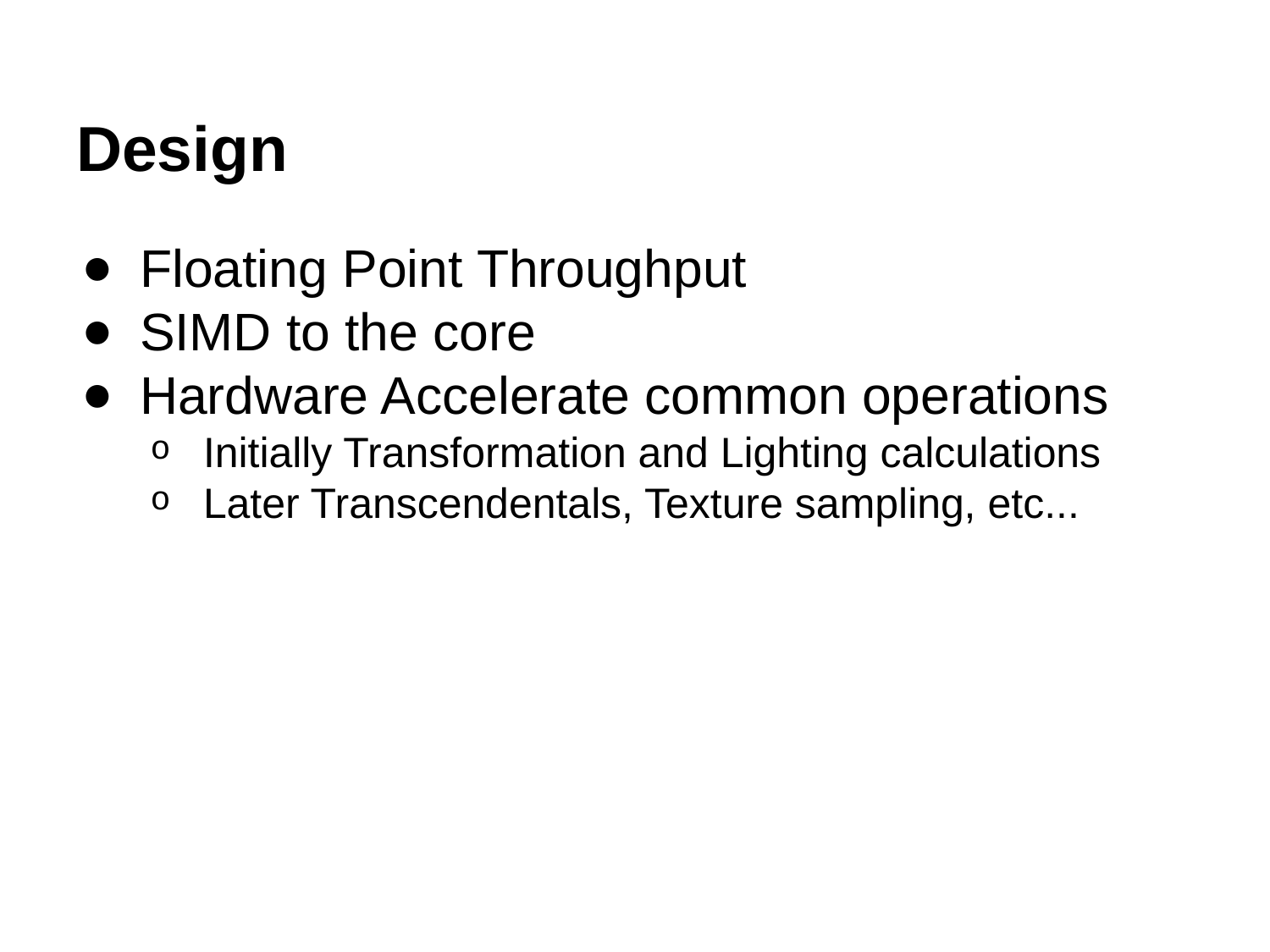

# Design
Floating Point Throughput
SIMD to the core
Hardware Accelerate common operations
Initially Transformation and Lighting calculations
Later Transcendentals, Texture sampling, etc...